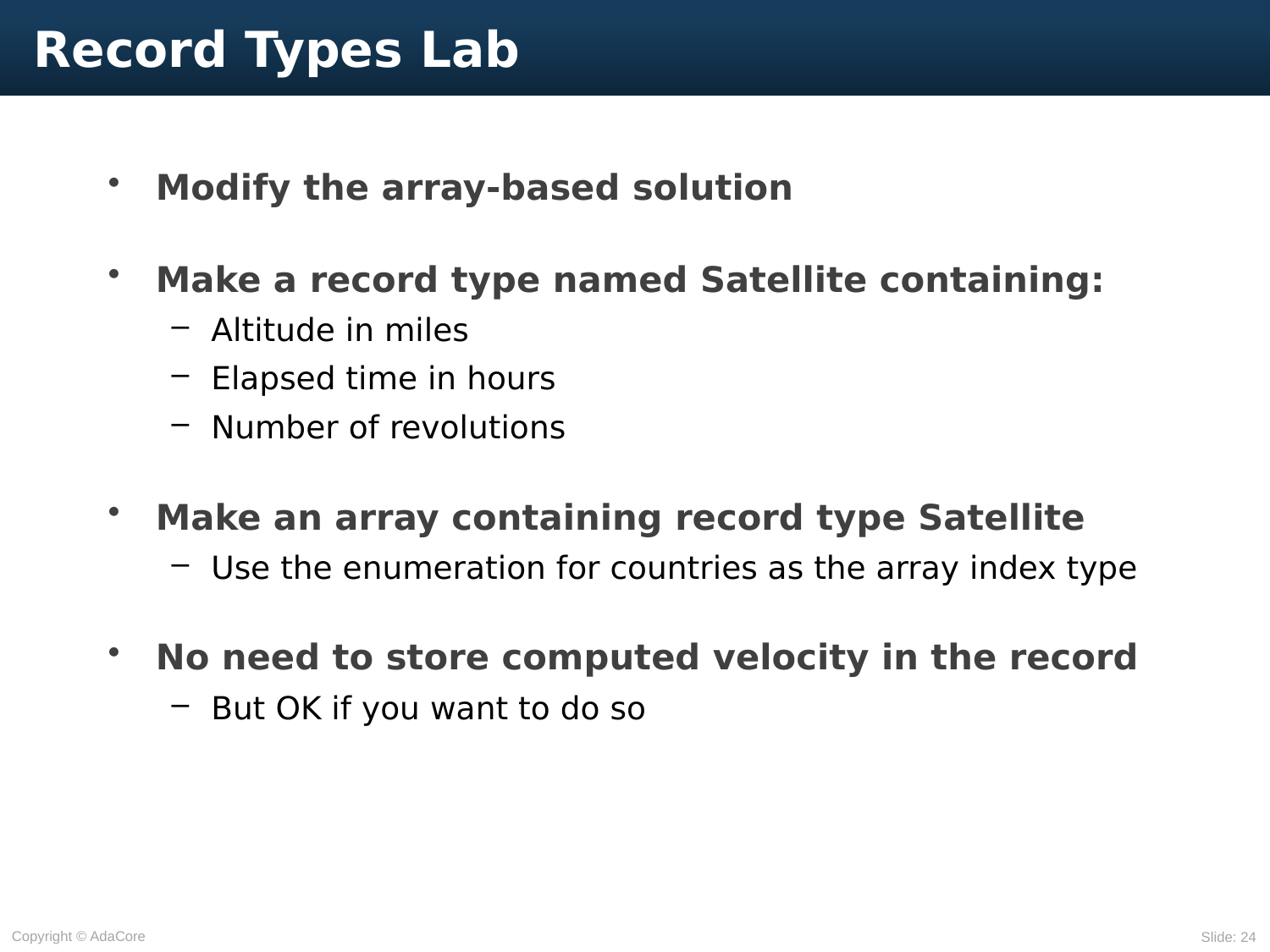

# Record Types Lab
Modify the array-based solution
Make a record type named Satellite containing:
Altitude in miles
Elapsed time in hours
Number of revolutions
Make an array containing record type Satellite
Use the enumeration for countries as the array index type
No need to store computed velocity in the record
But OK if you want to do so